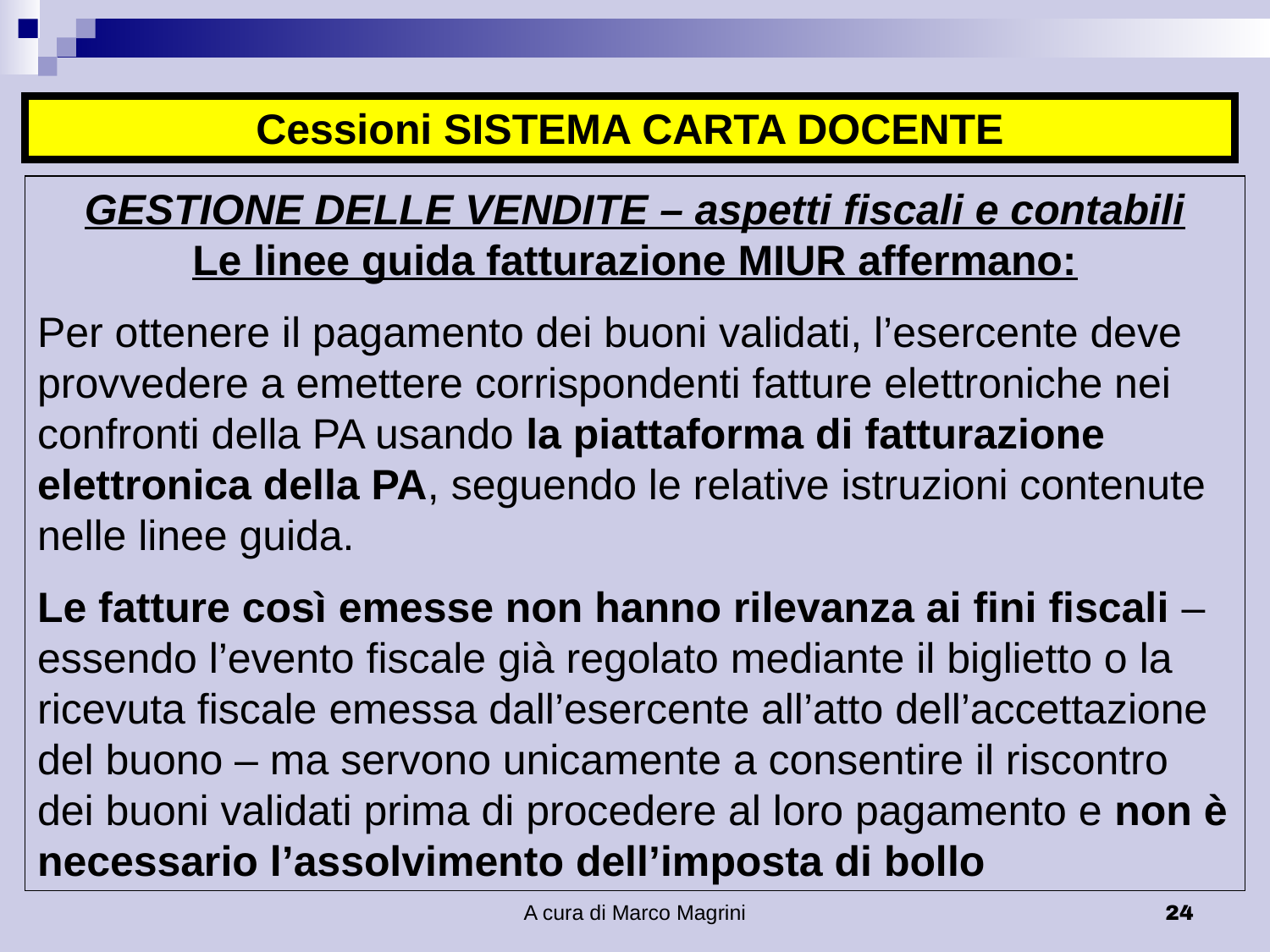

Cessioni SISTEMA CARTA DOCENTE
GESTIONE DELLE VENDITE – aspetti fiscali e contabili
Le linee guida fatturazione MIUR affermano:

Per ottenere il pagamento dei buoni validati, l’esercente deve provvedere a emettere corrispondenti fatture elettroniche nei confronti della PA usando la piattaforma di fatturazione elettronica della PA, seguendo le relative istruzioni contenute nelle linee guida.

Le fatture così emesse non hanno rilevanza ai fini fiscali – essendo l’evento fiscale già regolato mediante il biglietto o la ricevuta fiscale emessa dall’esercente all’atto dell’accettazione del buono – ma servono unicamente a consentire il riscontro dei buoni validati prima di procedere al loro pagamento e non è necessario l’assolvimento dell’imposta di bollo

A cura di Marco Magrini
24